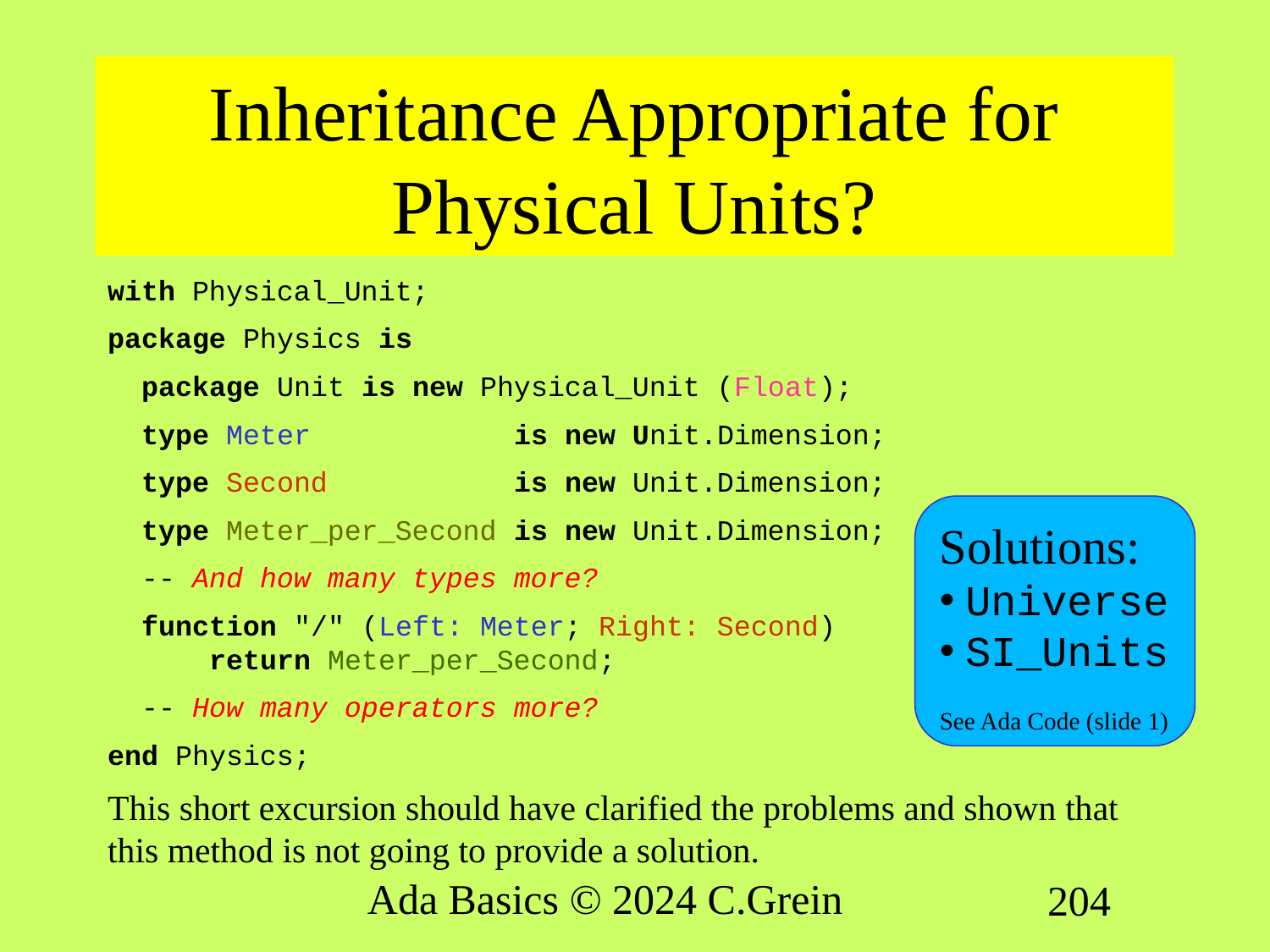

# Inheritance Appropriate for Physical Units?
with Physical_Unit;
package Physics is
  package Unit is new Physical_Unit (Float);
  type Meter            is new Unit.Dimension;
  type Second           is new Unit.Dimension;
  type Meter_per_Second is new Unit.Dimension;
  -- And how many types more?
  function "/" (Left: Meter; Right: Second)
      return Meter_per_Second;
  -- How many operators more?
end Physics;
This short excursion should have clarified the problems and shown that this method is not going to provide a solution.
Solutions:
Universe
SI_Units

See Ada Code (slide 1)
Ada Basics © 2024 C.Grein
204